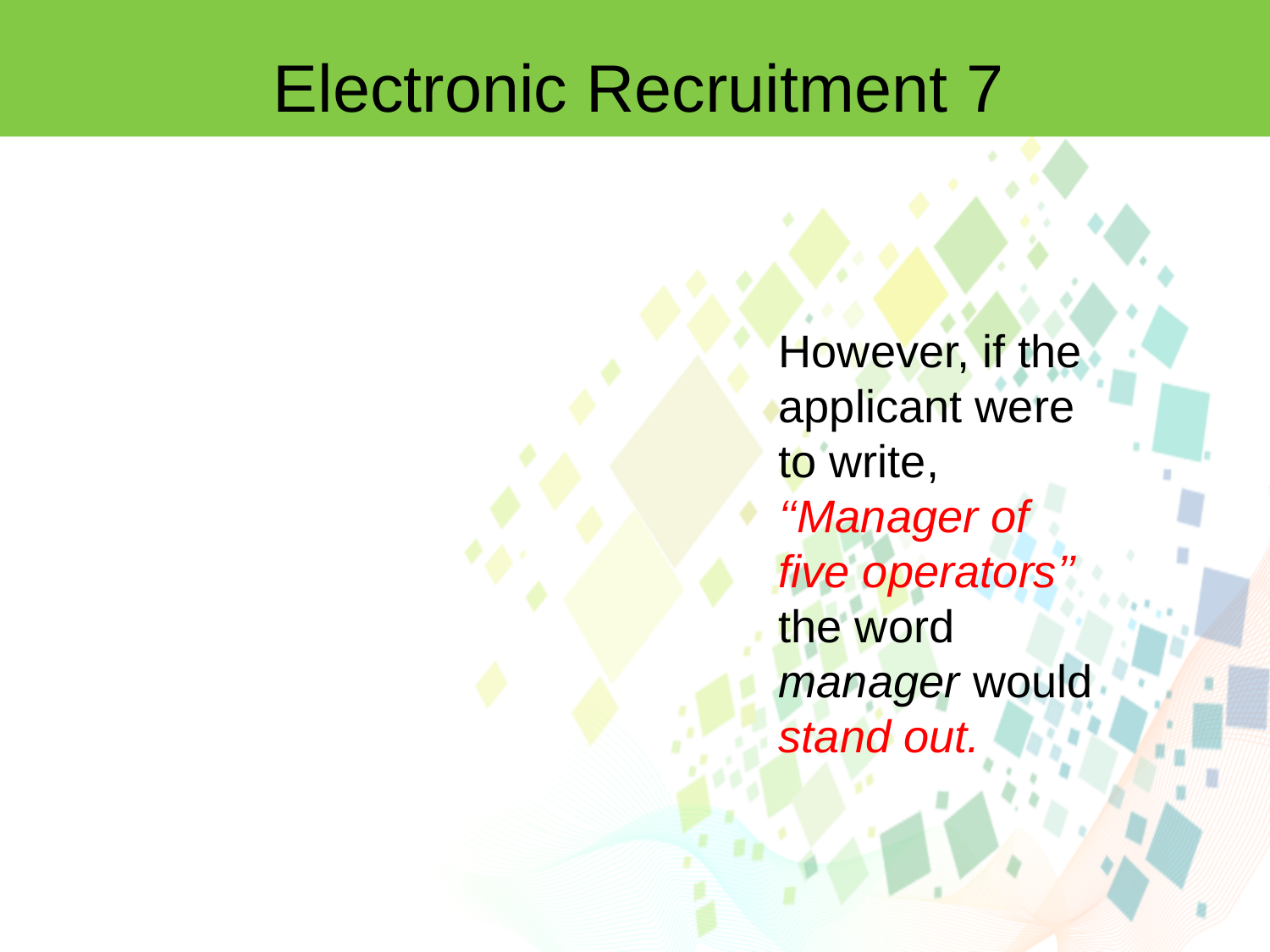

Electronic Recruitment 7
However, if the applicant were to write, ‘‘Manager of five operators’’ the word manager would stand out.